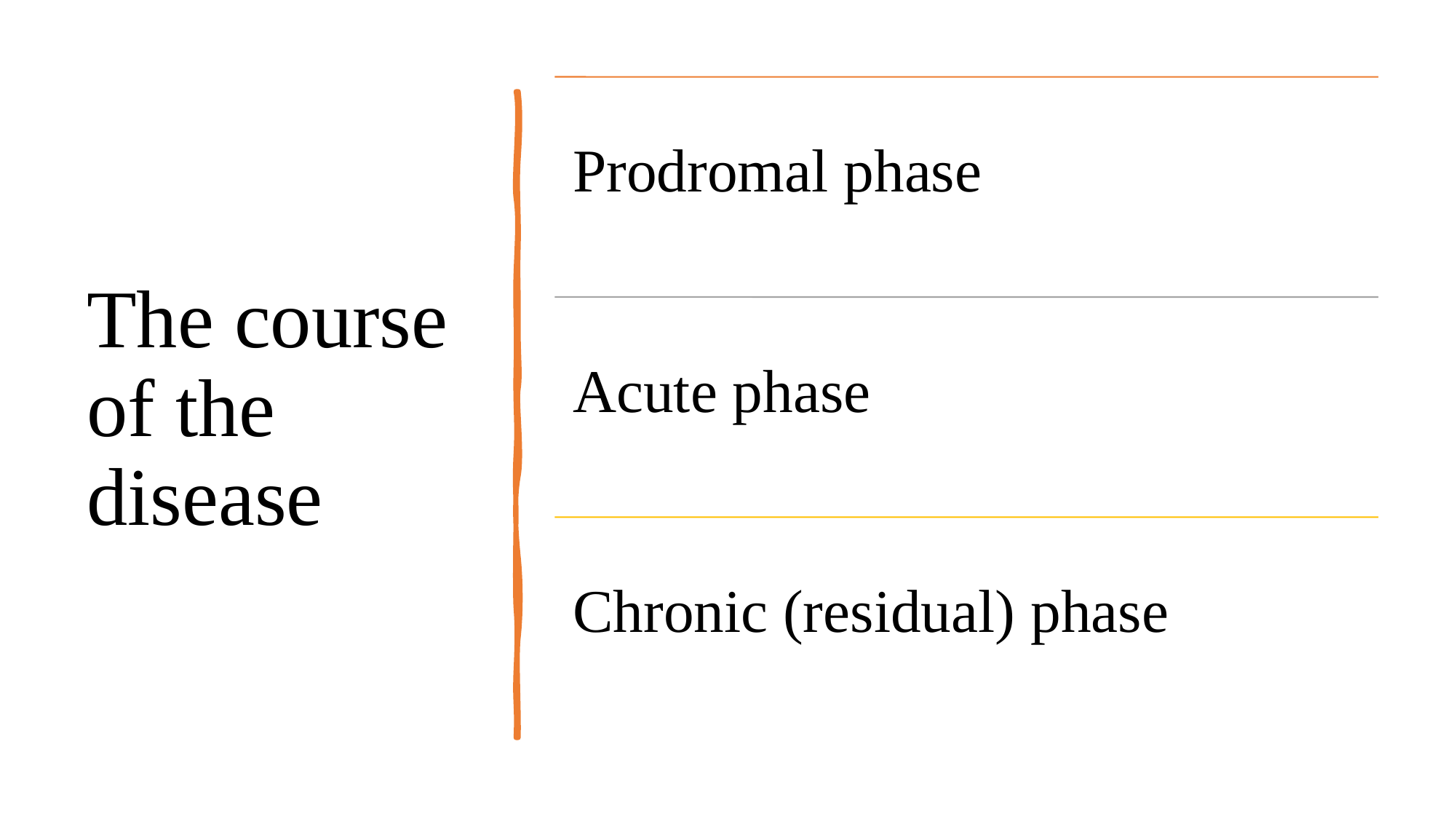

Prodromal phase
Acute phase
Chronic (residual) phase
# The course of the disease